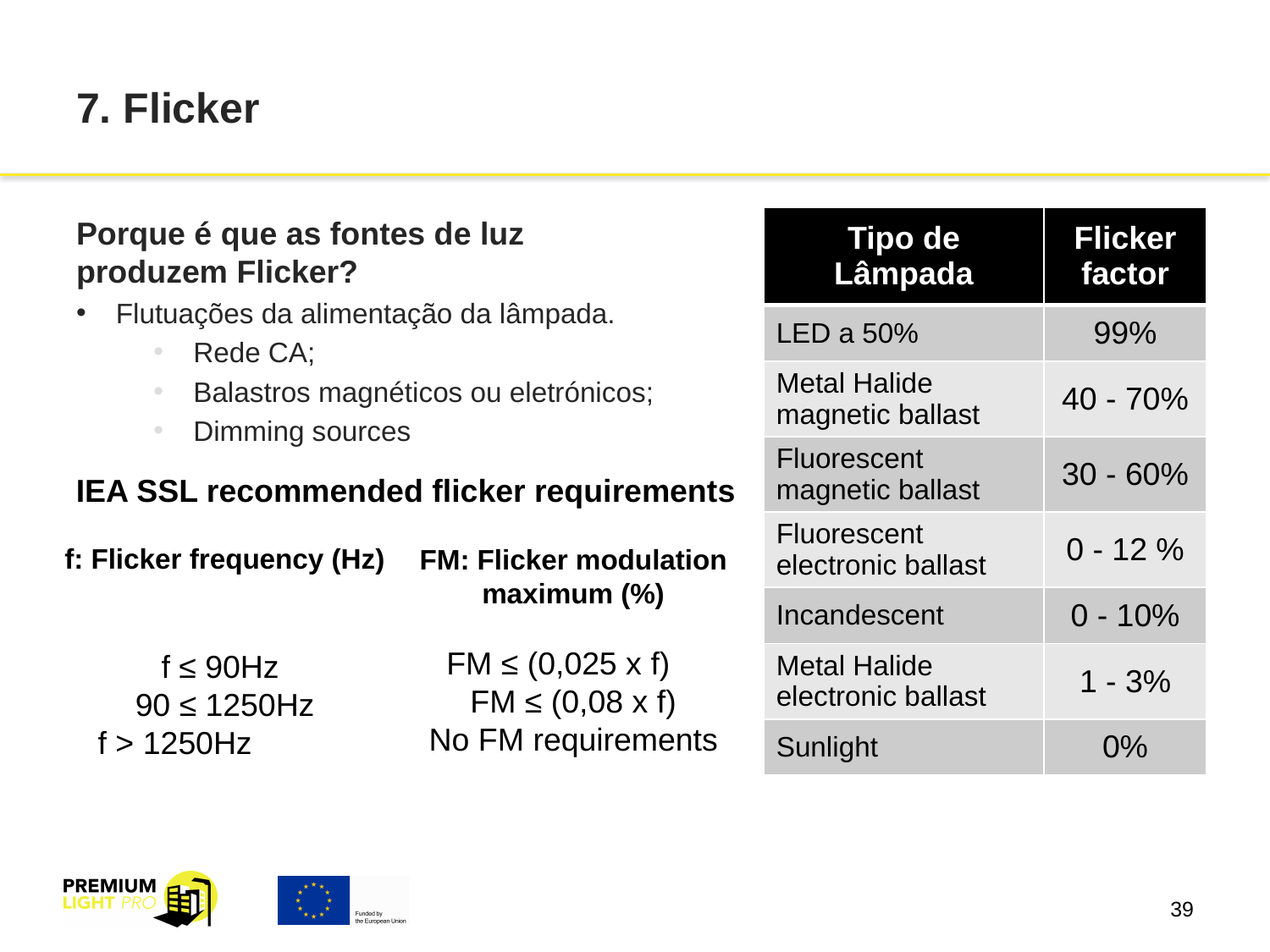

# 7. Flicker
Porque é que as fontes de luz produzem Flicker?
Flutuações da alimentação da lâmpada.
Rede CA;
Balastros magnéticos ou eletrónicos;
Dimming sources
| Tipo de Lâmpada | Flicker factor |
| --- | --- |
| LED a 50% | 99% |
| Metal Halide magnetic ballast | 40 - 70% |
| Fluorescent magnetic ballast | 30 - 60% |
| Fluorescent electronic ballast | 0 - 12 % |
| Incandescent | 0 - 10% |
| Metal Halide electronic ballast | 1 - 3% |
| Sunlight | 0% |
IEA SSL recommended flicker requirements

f: Flicker frequency (Hz)

f ≤ 90Hz
90 ≤ 1250Hz
f > 1250Hz

FM: Flicker modulation maximum (%)

FM ≤ (0,025 x f)
FM ≤ (0,08 x f)
No FM requirements